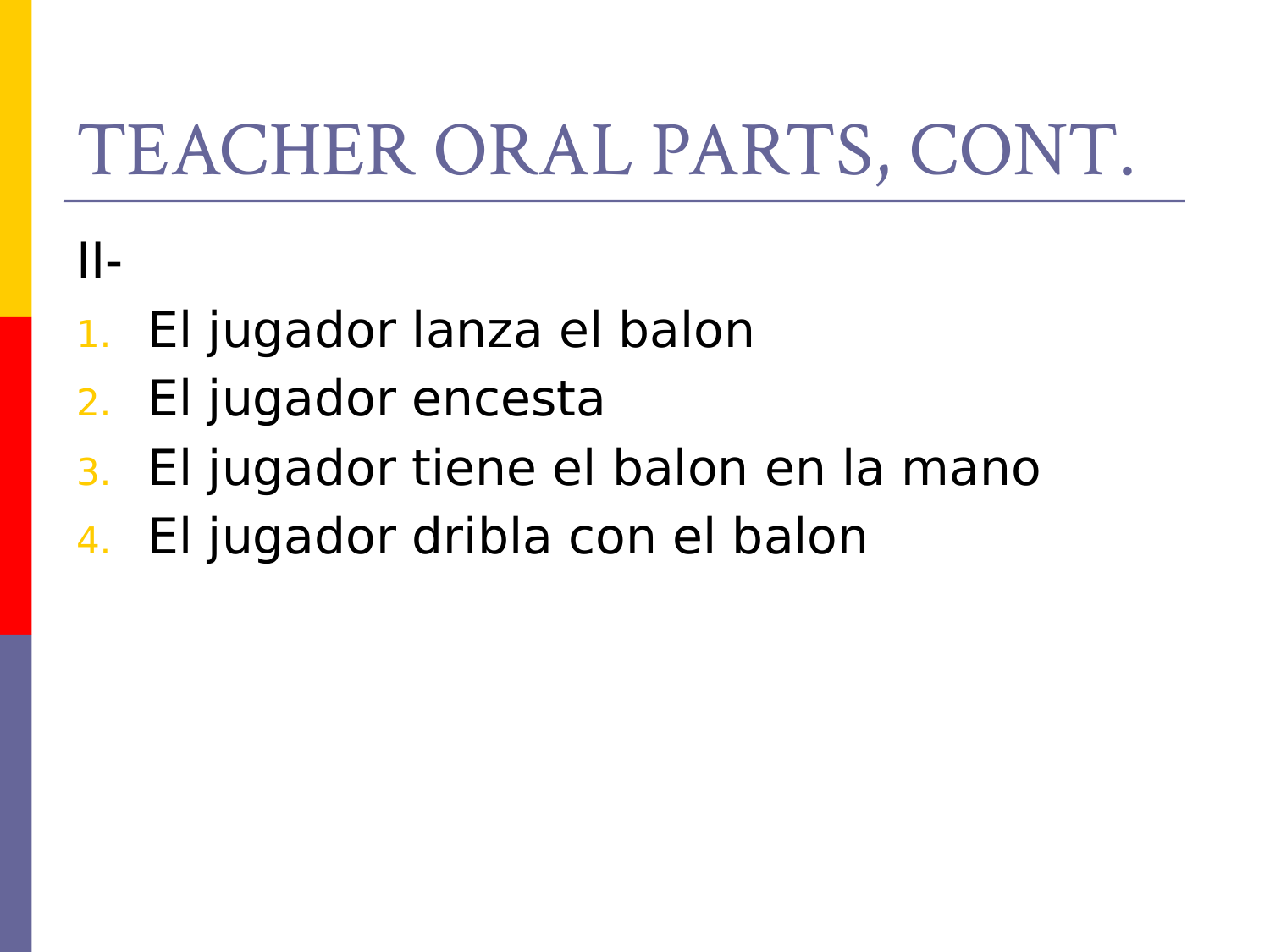

# TEACHER ORAL PARTS, CONT.
II-
El jugador lanza el balon
El jugador encesta
El jugador tiene el balon en la mano
El jugador dribla con el balon